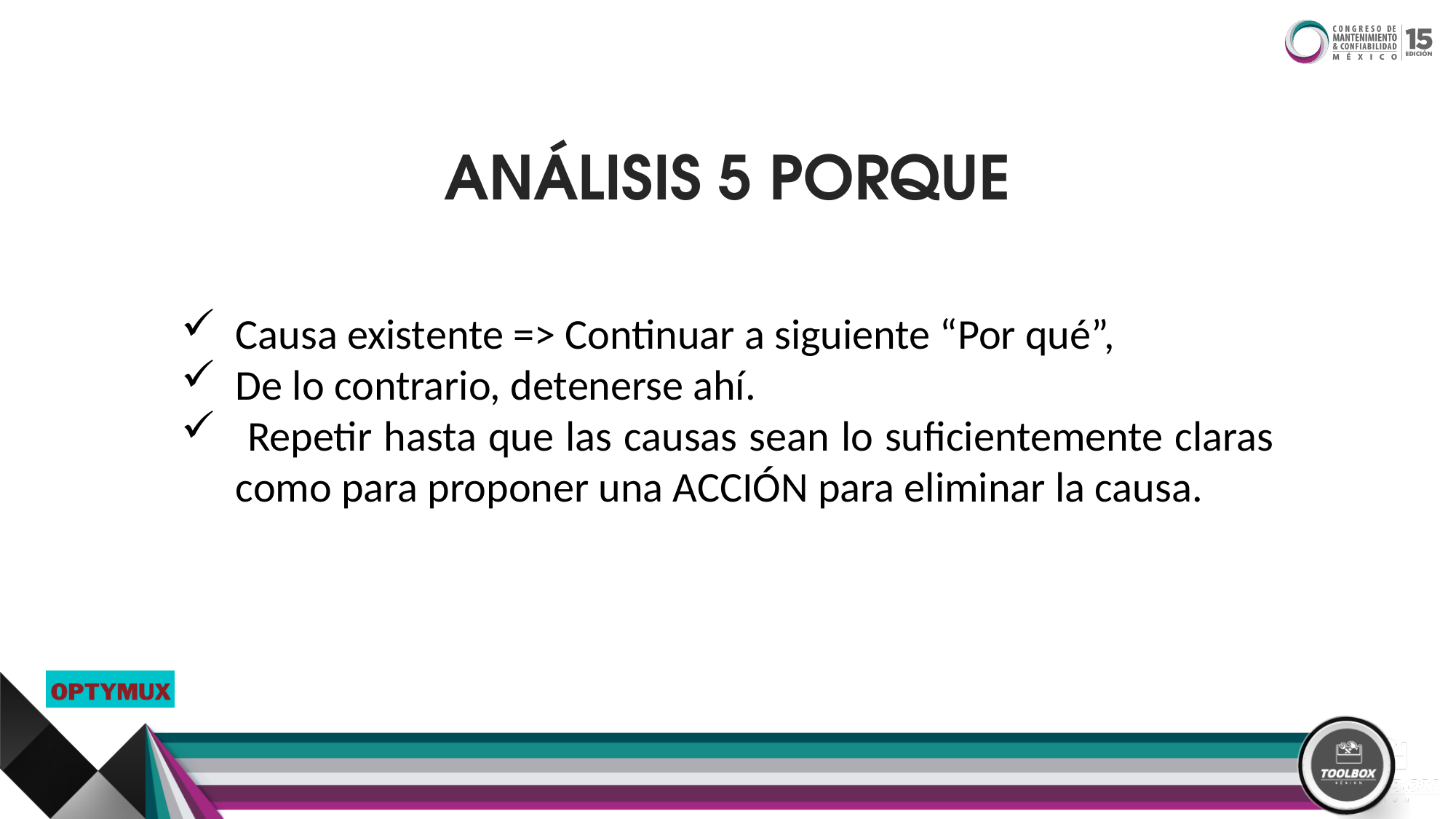

ANÁLISIS 5 PORQUE
Causa existente => Continuar a siguiente “Por qué”,
De lo contrario, detenerse ahí.
 Repetir hasta que las causas sean lo suficientemente claras como para proponer una ACCIÓN para eliminar la causa.